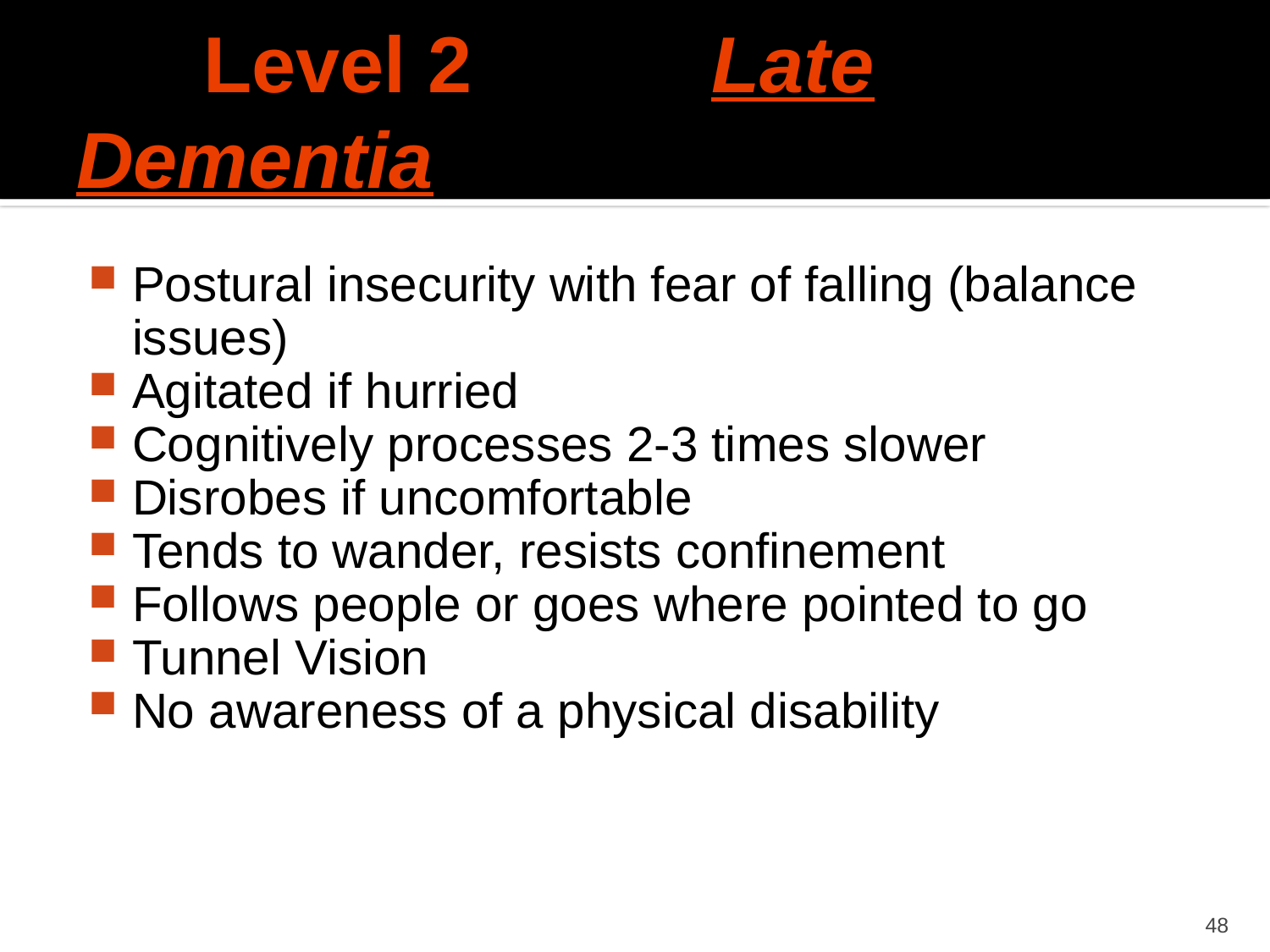

# Level 2		Late Dementia
Postural insecurity with fear of falling (balance issues)
Agitated if hurried
Cognitively processes 2-3 times slower
Disrobes if uncomfortable
Tends to wander, resists confinement
Follows people or goes where pointed to go
Tunnel Vision
No awareness of a physical disability
48